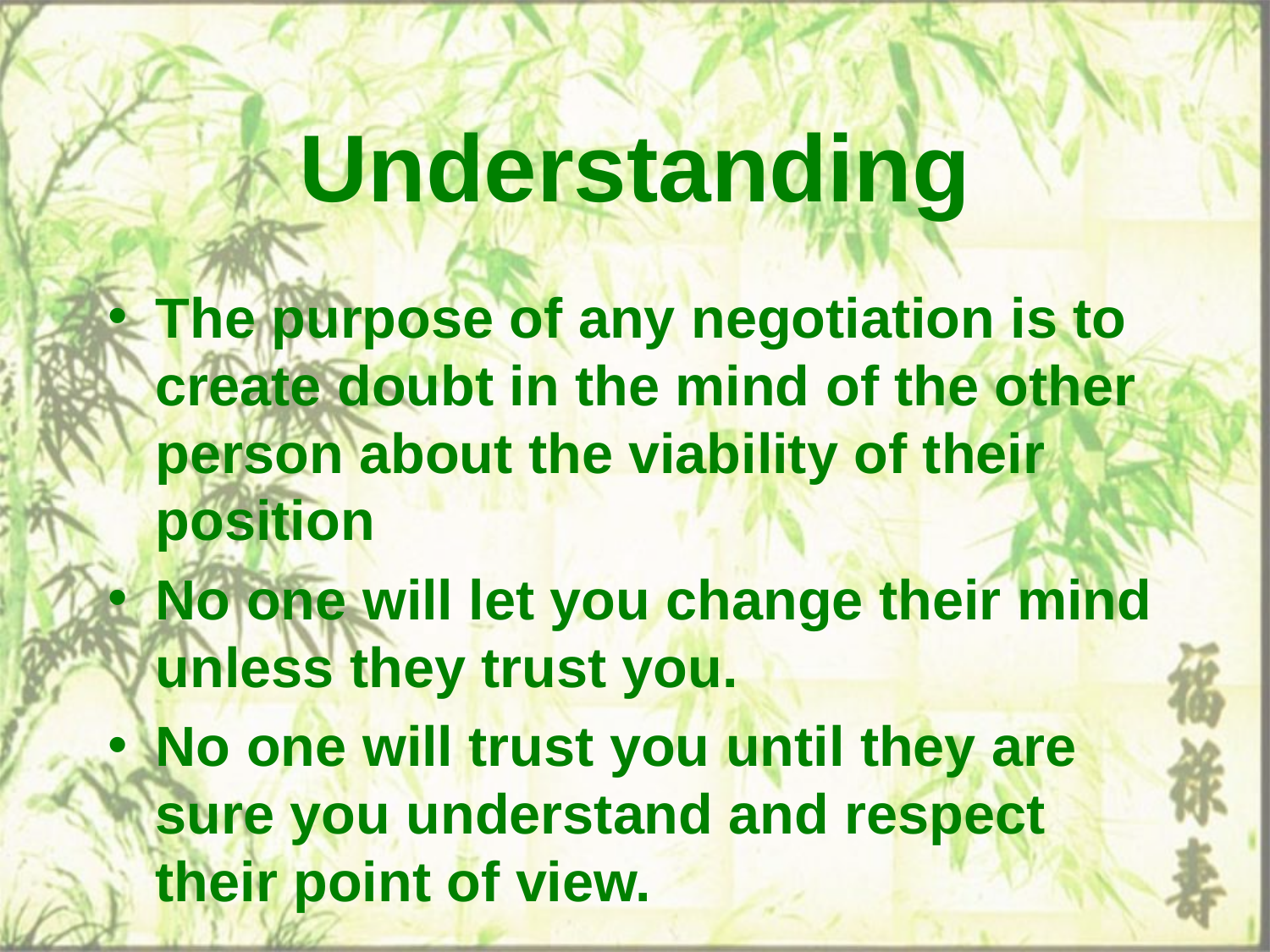

# Understanding
The purpose of any negotiation is to create doubt in the mind of the other person about the viability of their position
No one will let you change their mind unless they trust you.
No one will trust you until they are sure you understand and respect their point of view.